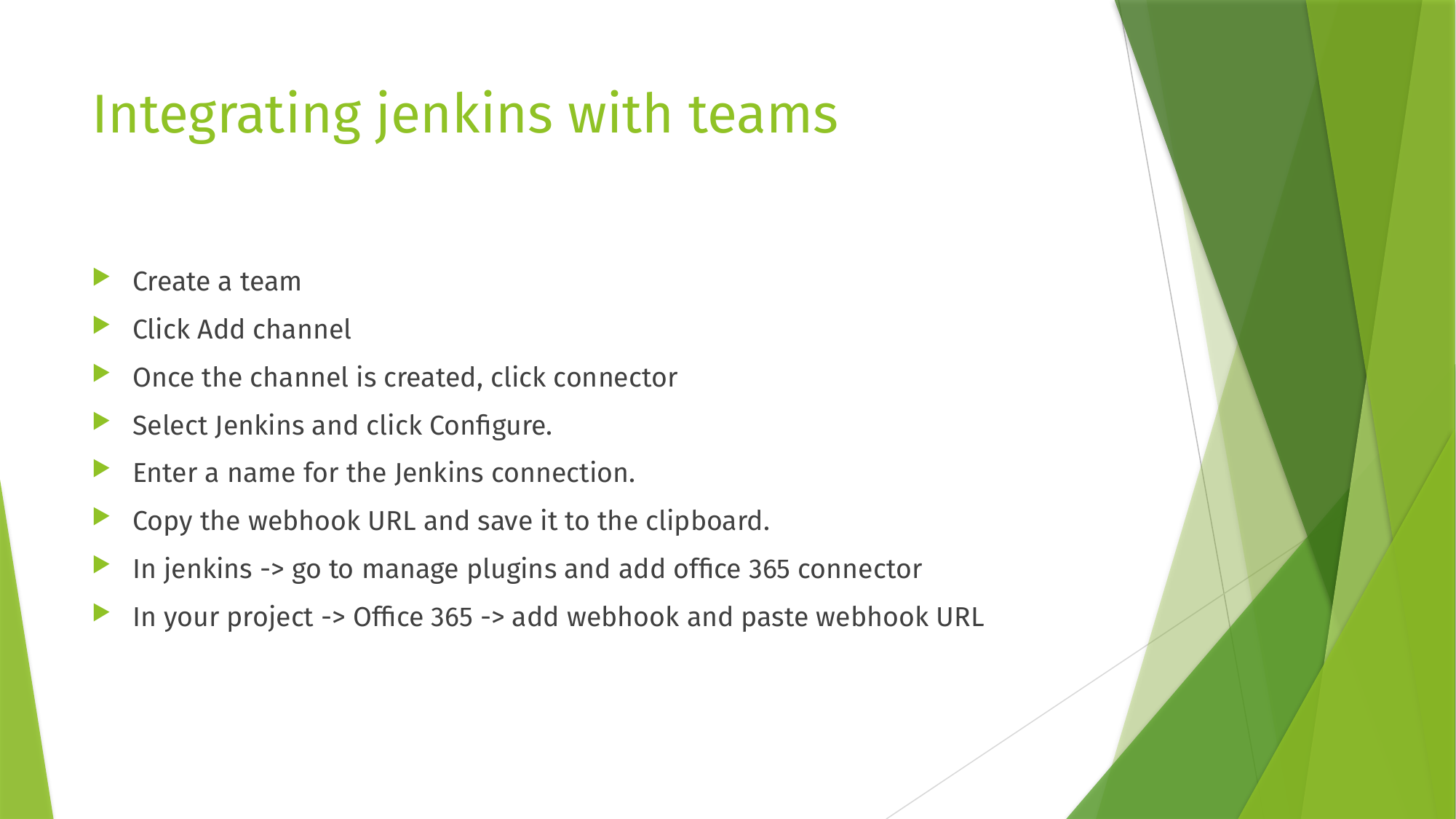

# Integrating jenkins with teams
Create a team
Click Add channel
Once the channel is created, click connector
Select Jenkins and click Configure.
Enter a name for the Jenkins connection.
Copy the webhook URL and save it to the clipboard.
In jenkins -> go to manage plugins and add office 365 connector
In your project -> Office 365 -> add webhook and paste webhook URL